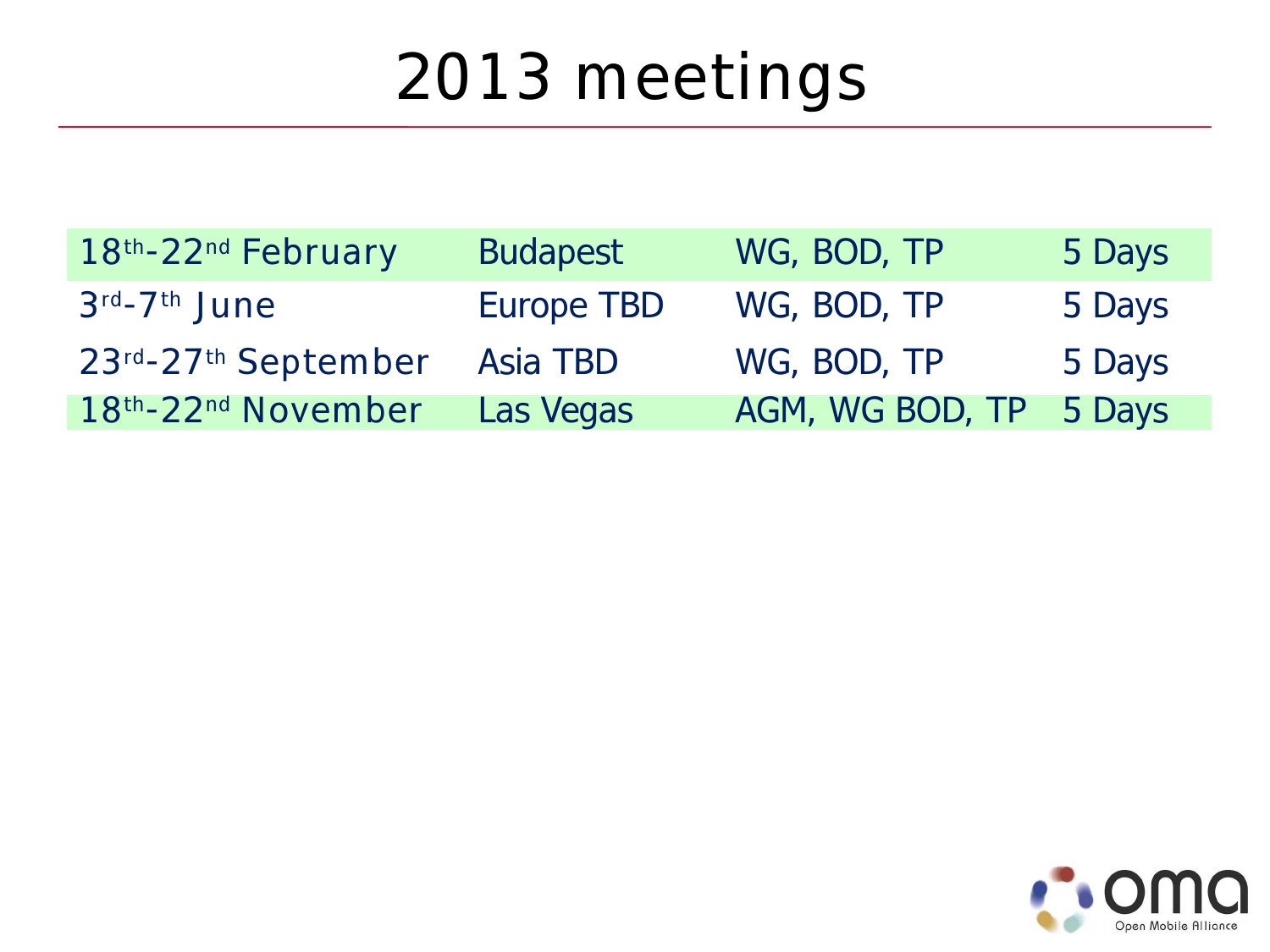

# 2013 meetings

| 18th-22nd February | Budapest | WG, BOD, TP | 5 Days |
| --- | --- | --- | --- |
| 3rd-7th June | Europe TBD | WG, BOD, TP | 5 Days |
| 23rd-27th September | Asia TBD | WG, BOD, TP | 5 Days |
| 18th-22nd November | Las Vegas | AGM, WG BOD, TP | 5 Days |